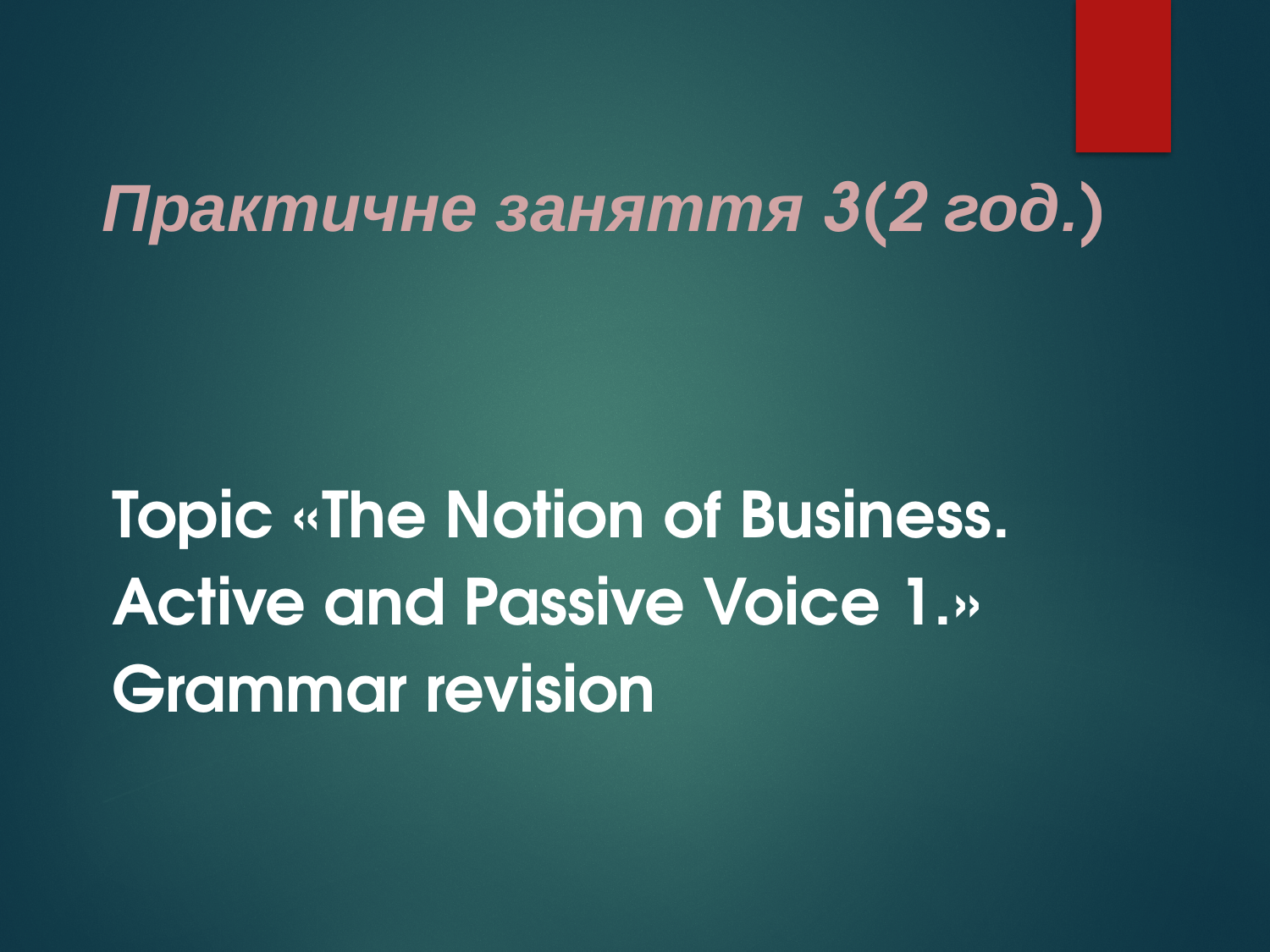

# Практичне заняття 3(2 год.)
Topic «The Notion of Business. Active and Passive Voice 1.» Grammar revision